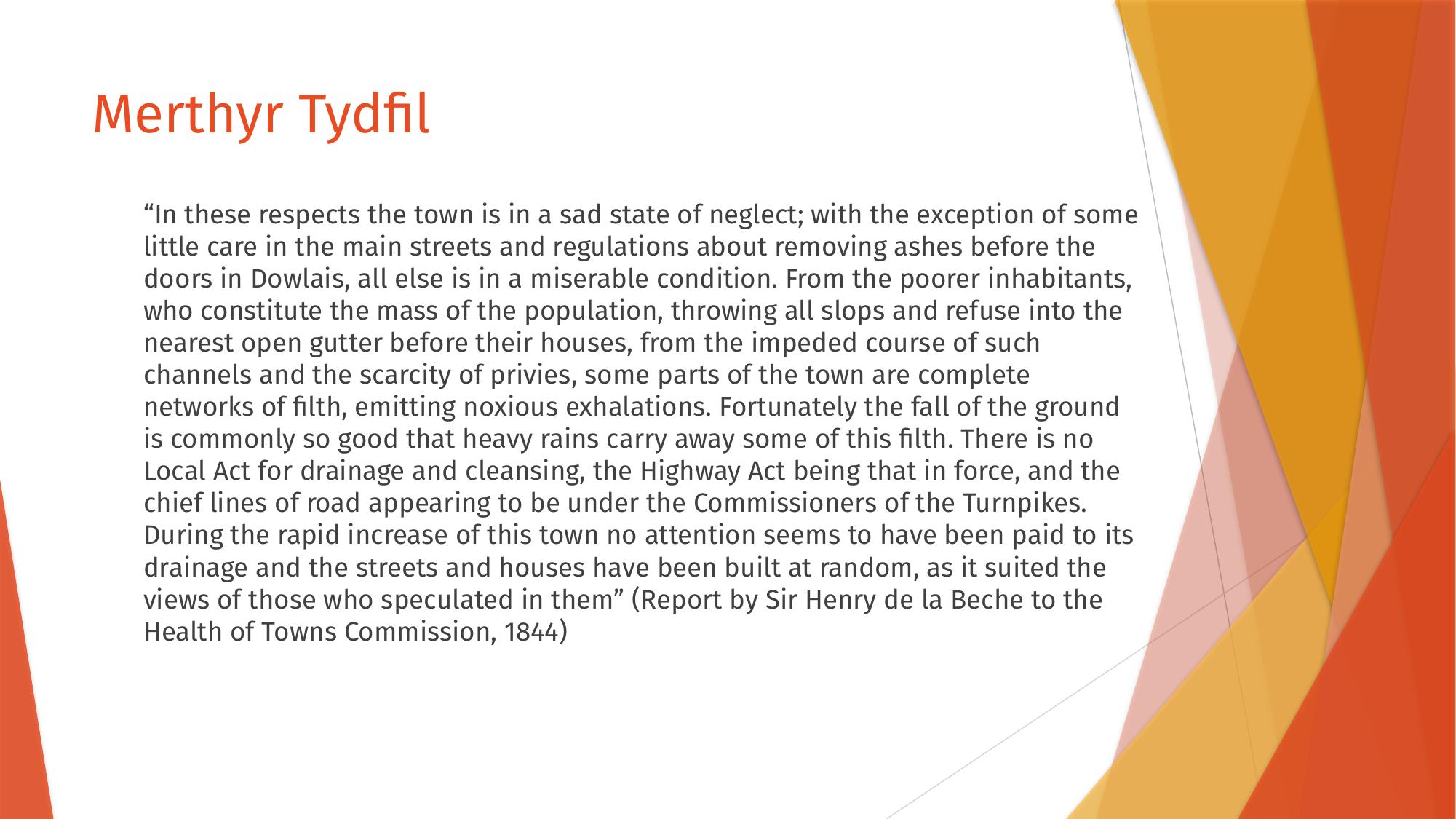

# Merthyr Tydfil
“In these respects the town is in a sad state of neglect; with the exception of some little care in the main streets and regulations about removing ashes before the doors in Dowlais, all else is in a miserable condition. From the poorer inhabitants, who constitute the mass of the population, throwing all slops and refuse into the nearest open gutter before their houses, from the impeded course of such channels and the scarcity of privies, some parts of the town are complete networks of filth, emitting noxious exhalations. Fortunately the fall of the ground is commonly so good that heavy rains carry away some of this filth. There is no Local Act for drainage and cleansing, the Highway Act being that in force, and the chief lines of road appearing to be under the Commissioners of the Turnpikes. During the rapid increase of this town no attention seems to have been paid to its drainage and the streets and houses have been built at random, as it suited the views of those who speculated in them” (Report by Sir Henry de la Beche to the Health of Towns Commission, 1844)